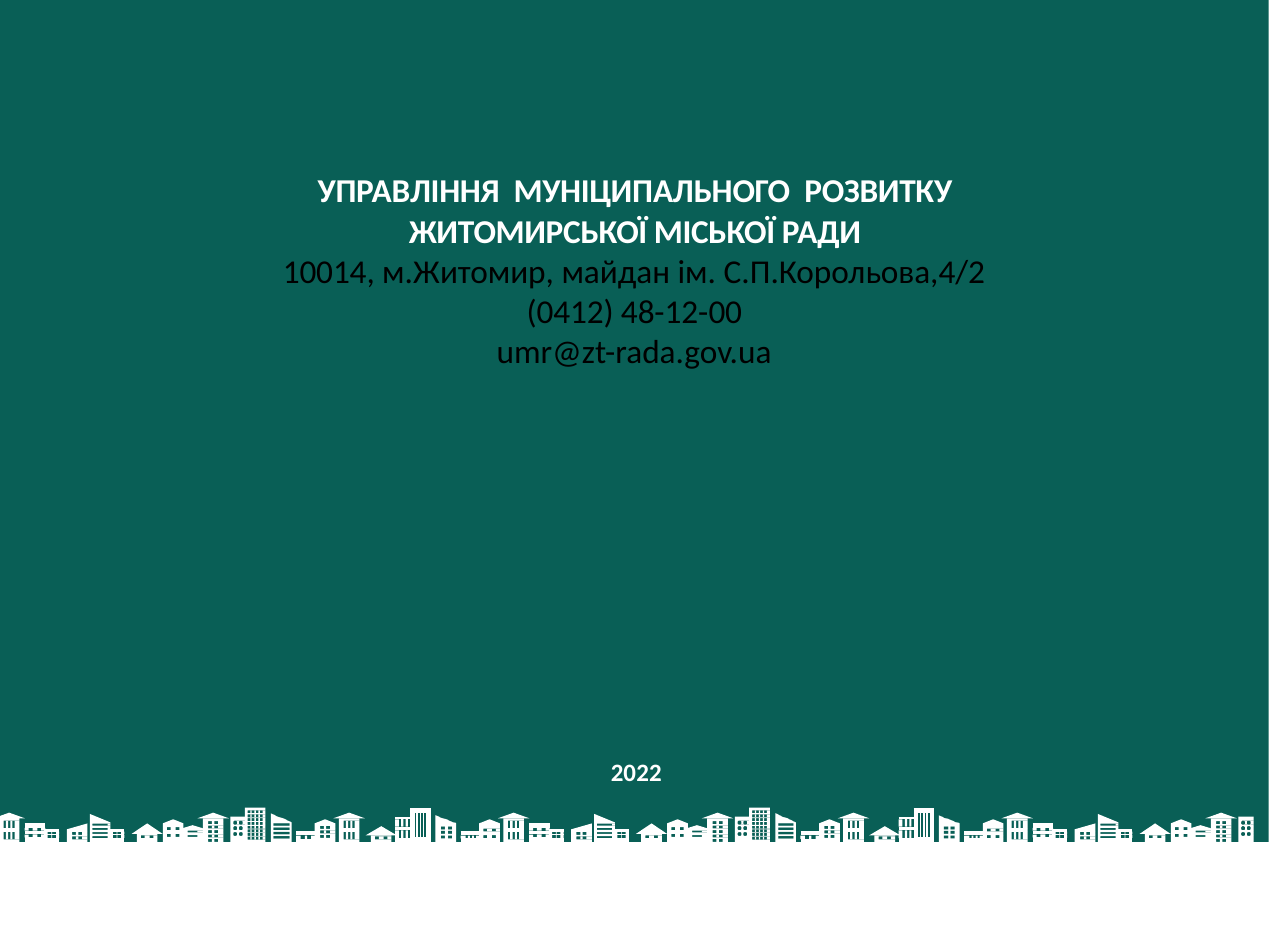

УПРАВЛІННЯ  МУНІЦИПАЛЬНОГО  РОЗВИТКУ
ЖИТОМИРСЬКОЇ МІСЬКОЇ РАДИ
10014, м.Житомир, майдан ім. С.П.Корольова,4/2
(0412) 48-12-00
umr@zt-rada.gov.ua

2022